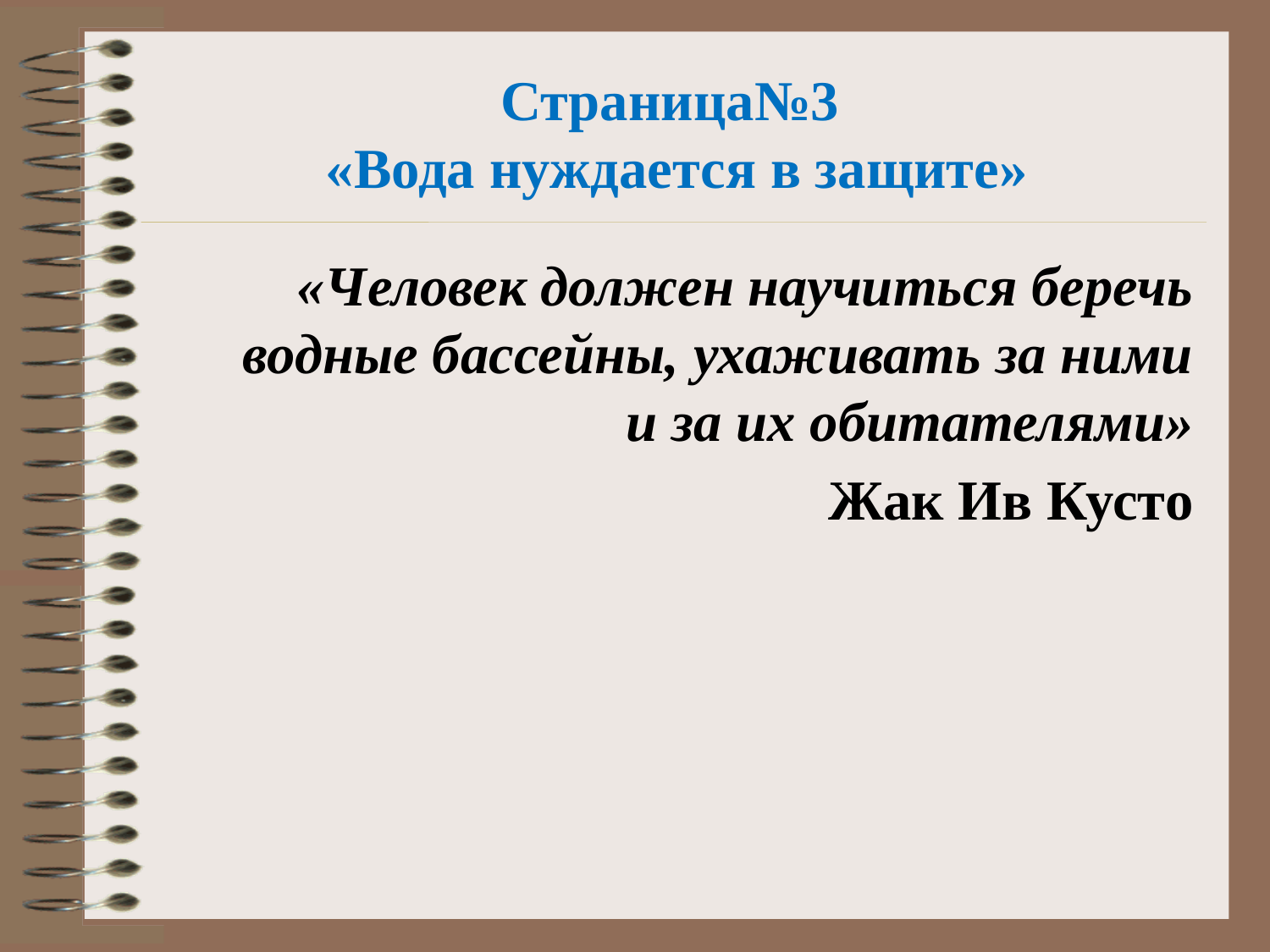

# Страница№3 «Вода нуждается в защите»
«Человек должен научиться беречь водные бассейны, ухаживать за ними и за их обитателями»
Жак Ив Кусто